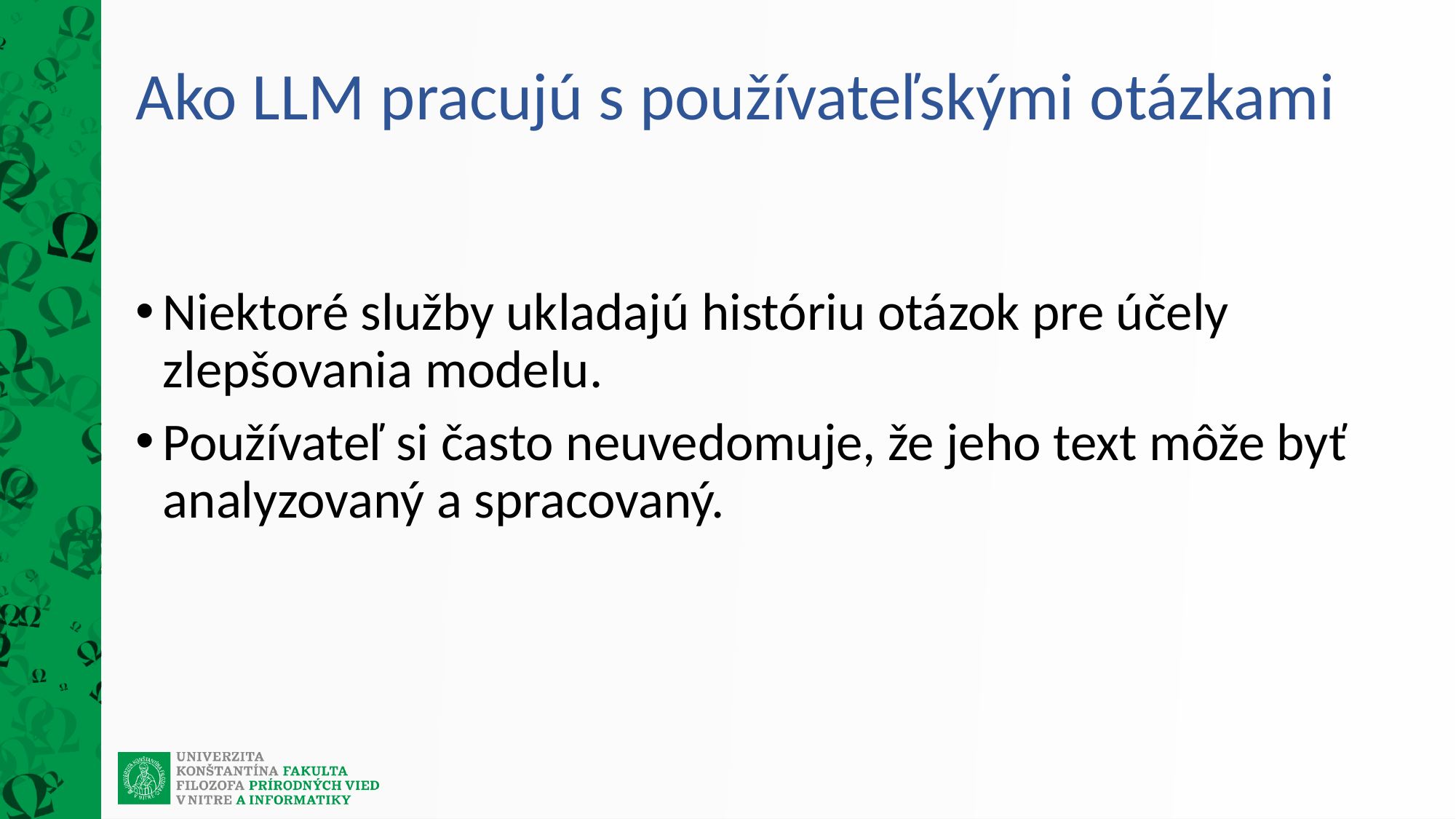

# Ako LLM pracujú s používateľskými otázkami

Niektoré služby ukladajú históriu otázok pre účely zlepšovania modelu.
Používateľ si často neuvedomuje, že jeho text môže byť analyzovaný a spracovaný.